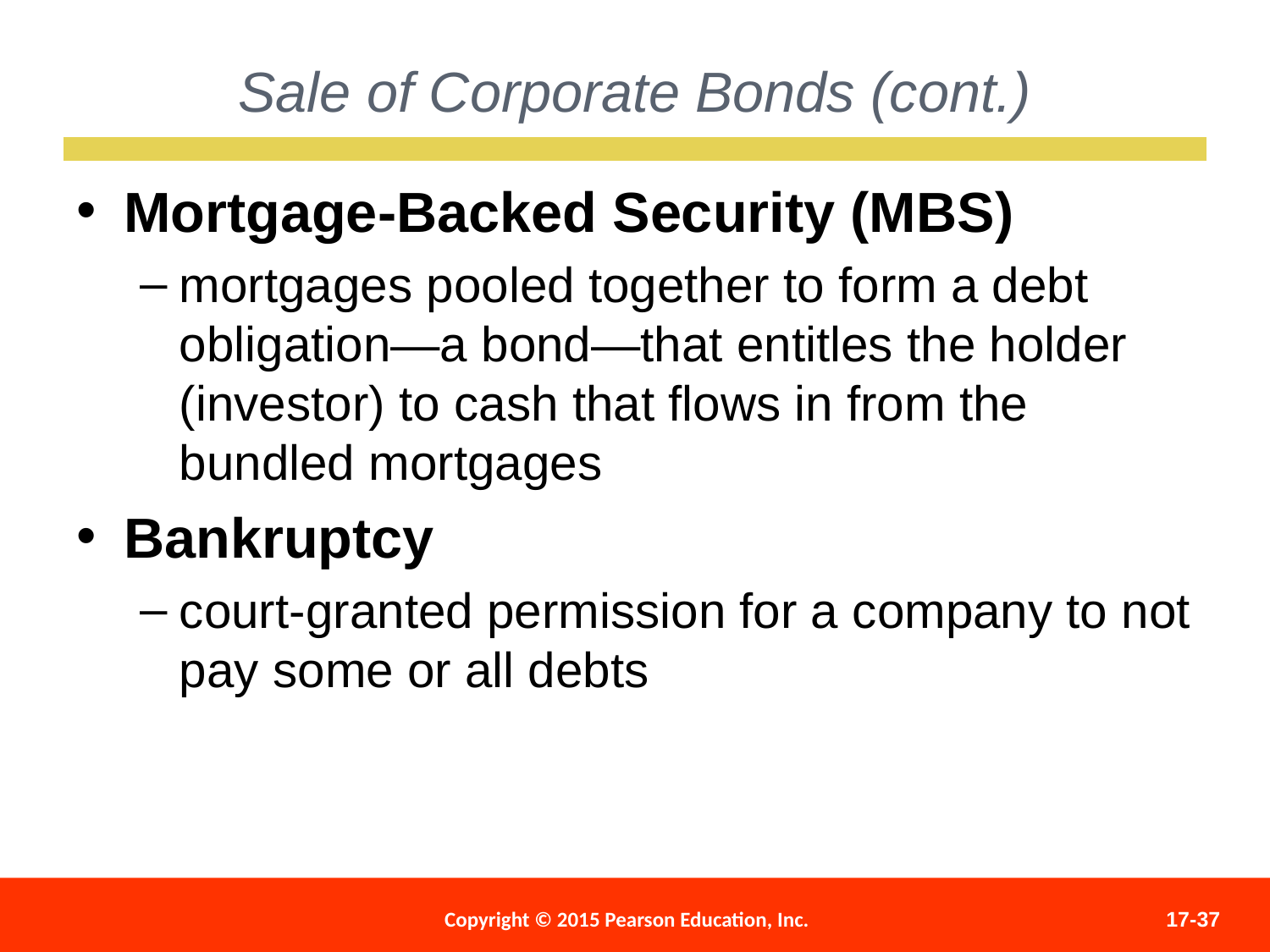

Sale of Corporate Bonds (cont.)
Mortgage-Backed Security (MBS)
mortgages pooled together to form a debt obligation—a bond—that entitles the holder (investor) to cash that flows in from the bundled mortgages
Bankruptcy
court-granted permission for a company to not pay some or all debts